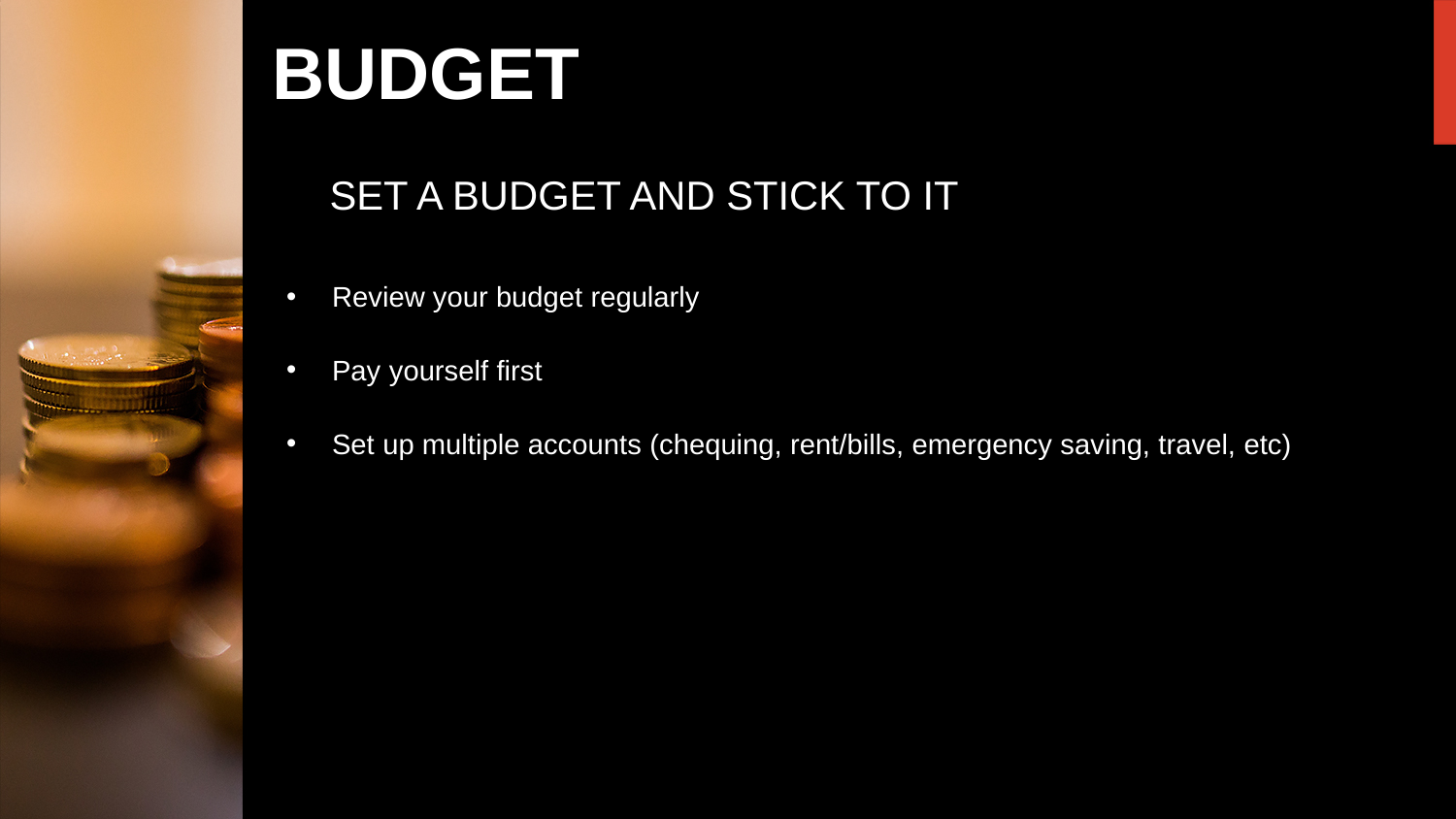

# BUDGET
SET A BUDGET AND STICK TO IT
Review your budget regularly
Pay yourself first
Set up multiple accounts (chequing, rent/bills, emergency saving, travel, etc)